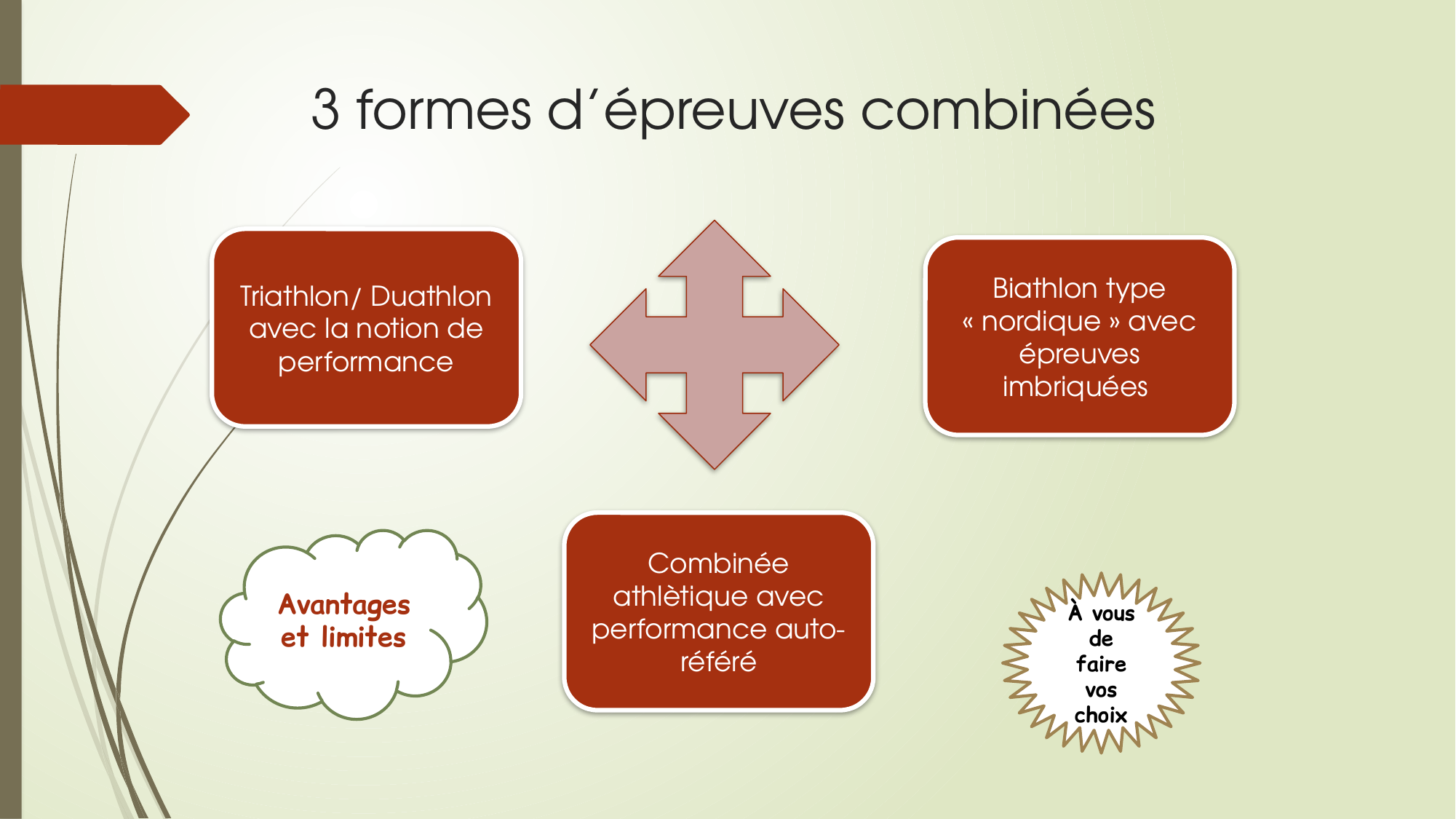

# 3 formes d’épreuves combinées

Triathlon/ Duathlon avec la notion de performance
Biathlon type « nordique » avec épreuves imbriquées
Combinée athlètique avec performance auto-référé
Avantages et limites
À vous de faire vos choix